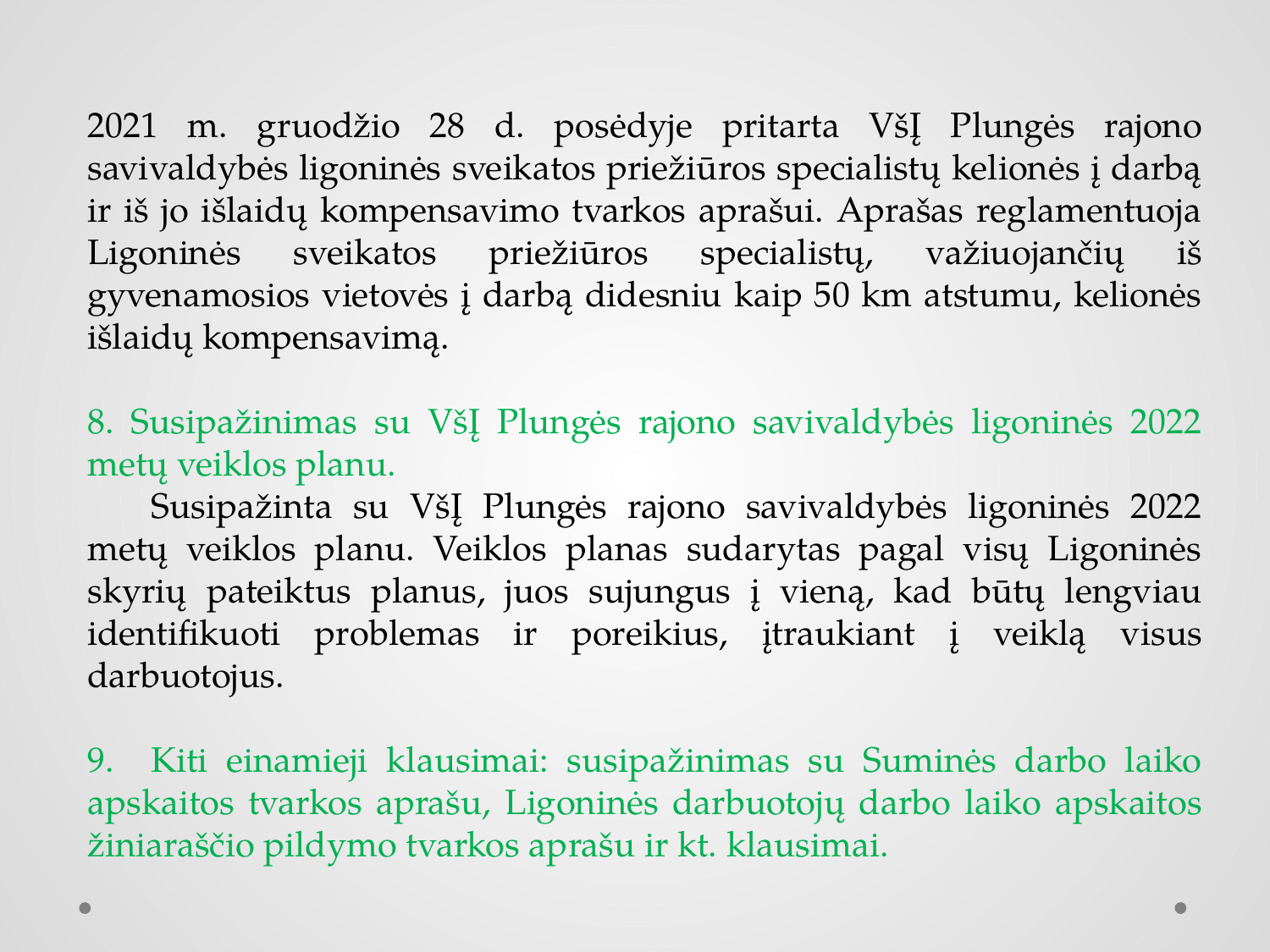

2021 m. gruodžio 28 d. posėdyje pritarta VšĮ Plungės rajono savivaldybės ligoninės sveikatos priežiūros specialistų kelionės į darbą ir iš jo išlaidų kompensavimo tvarkos aprašui. Aprašas reglamentuoja Ligoninės sveikatos priežiūros specialistų, važiuojančių iš gyvenamosios vietovės į darbą didesniu kaip 50 km atstumu, kelionės išlaidų kompensavimą.

8. Susipažinimas su VšĮ Plungės rajono savivaldybės ligoninės 2022 metų veiklos planu.
	Susipažinta su VšĮ Plungės rajono savivaldybės ligoninės 2022 metų veiklos planu. Veiklos planas sudarytas pagal visų Ligoninės skyrių pateiktus planus, juos sujungus į vieną, kad būtų lengviau identifikuoti problemas ir poreikius, įtraukiant į veiklą visus darbuotojus.

9.  Kiti einamieji klausimai: susipažinimas su Suminės darbo laiko apskaitos tvarkos aprašu, Ligoninės darbuotojų darbo laiko apskaitos žiniaraščio pildymo tvarkos aprašu ir kt. klausimai.